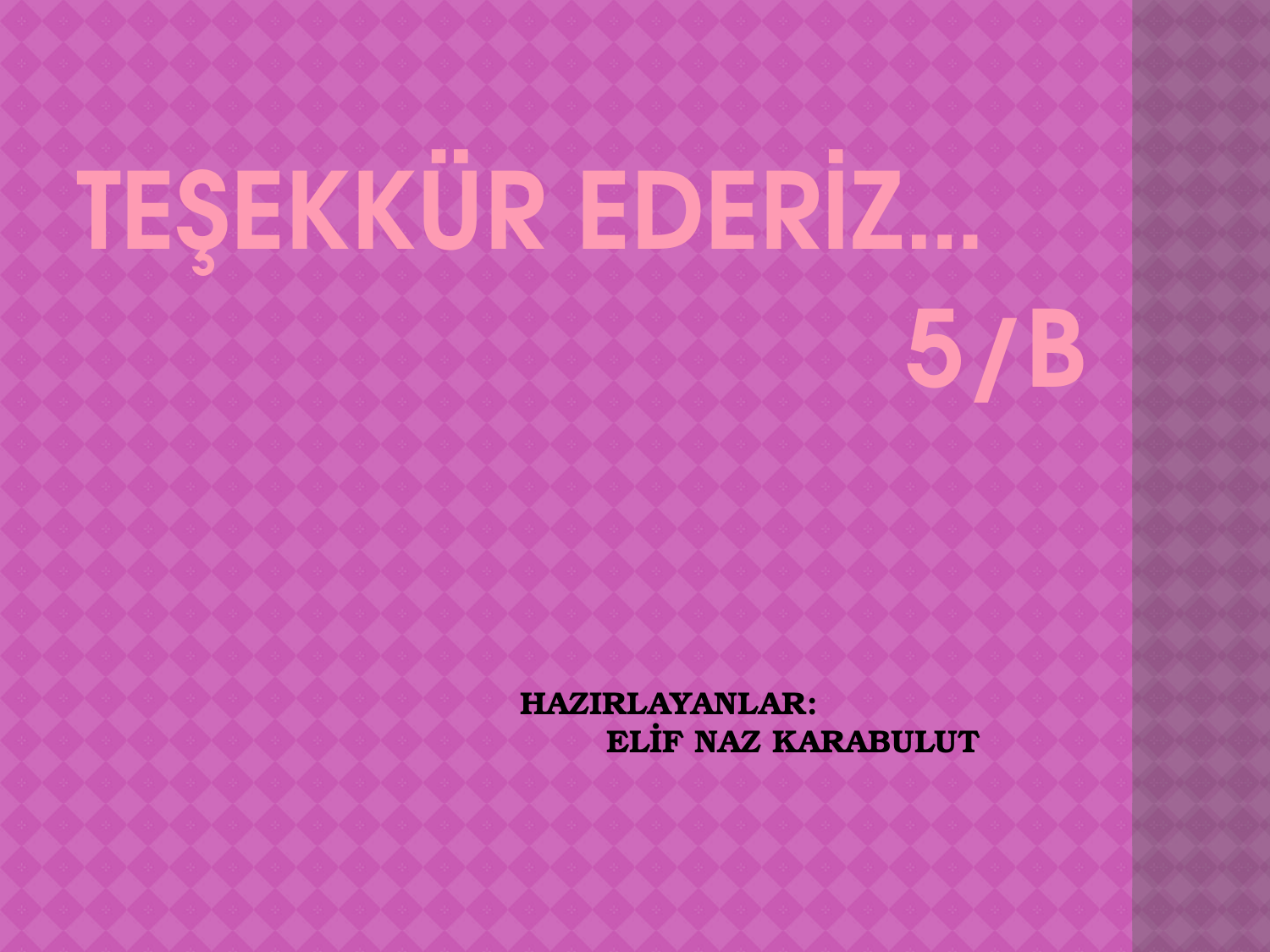

TEŞEKKÜR EDERİZ…
                            5/B

HAZIRLAYANLAR:
        ELİF NAZ KARABULUT